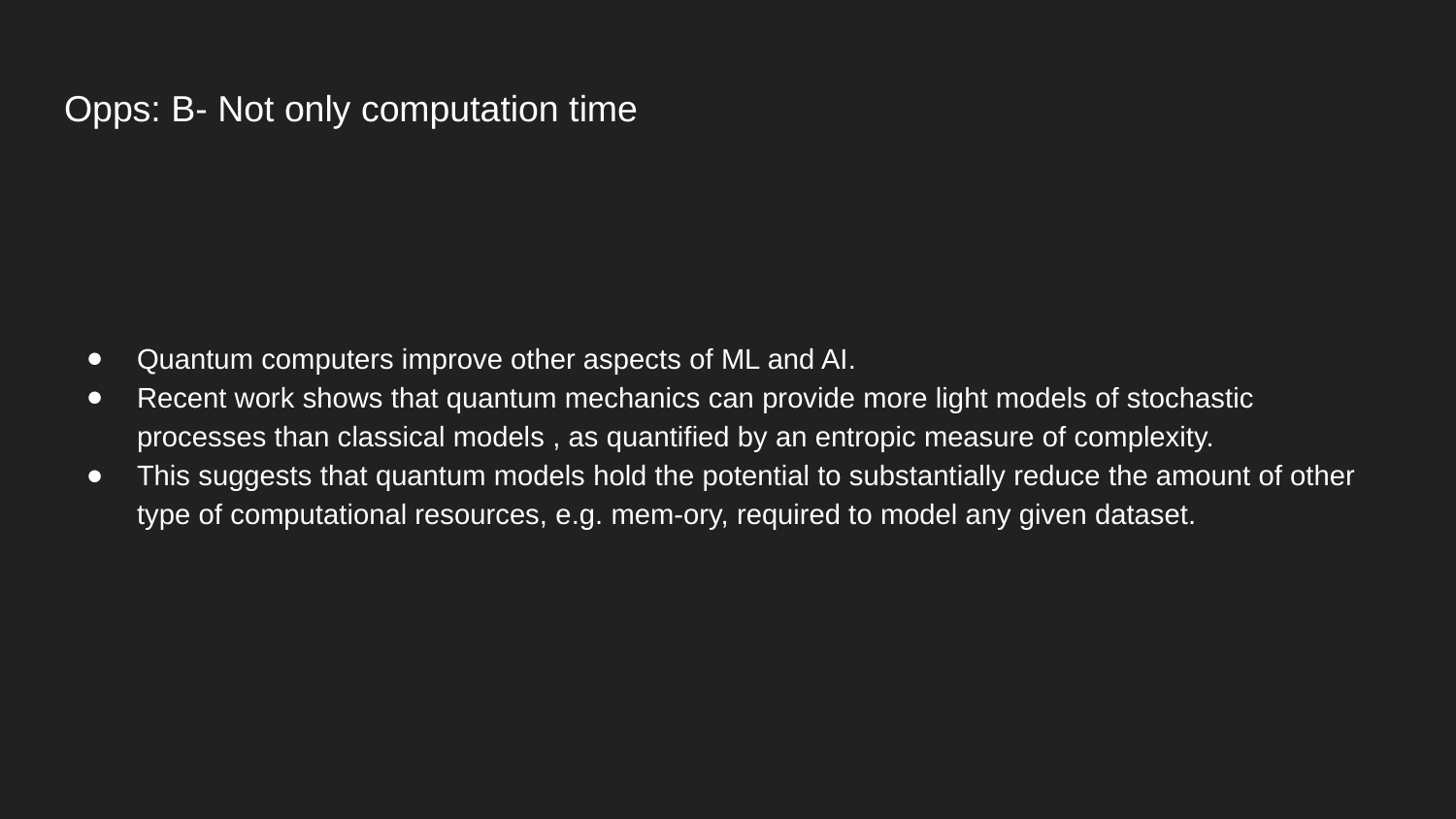

# Opps: B- Not only computation time

Quantum computers improve other aspects of ML and AI.
Recent work shows that quantum mechanics can provide more light models of stochastic processes than classical models , as quantified by an entropic measure of complexity.
This suggests that quantum models hold the potential to substantially reduce the amount of other type of computational resources, e.g. mem-ory, required to model any given dataset.